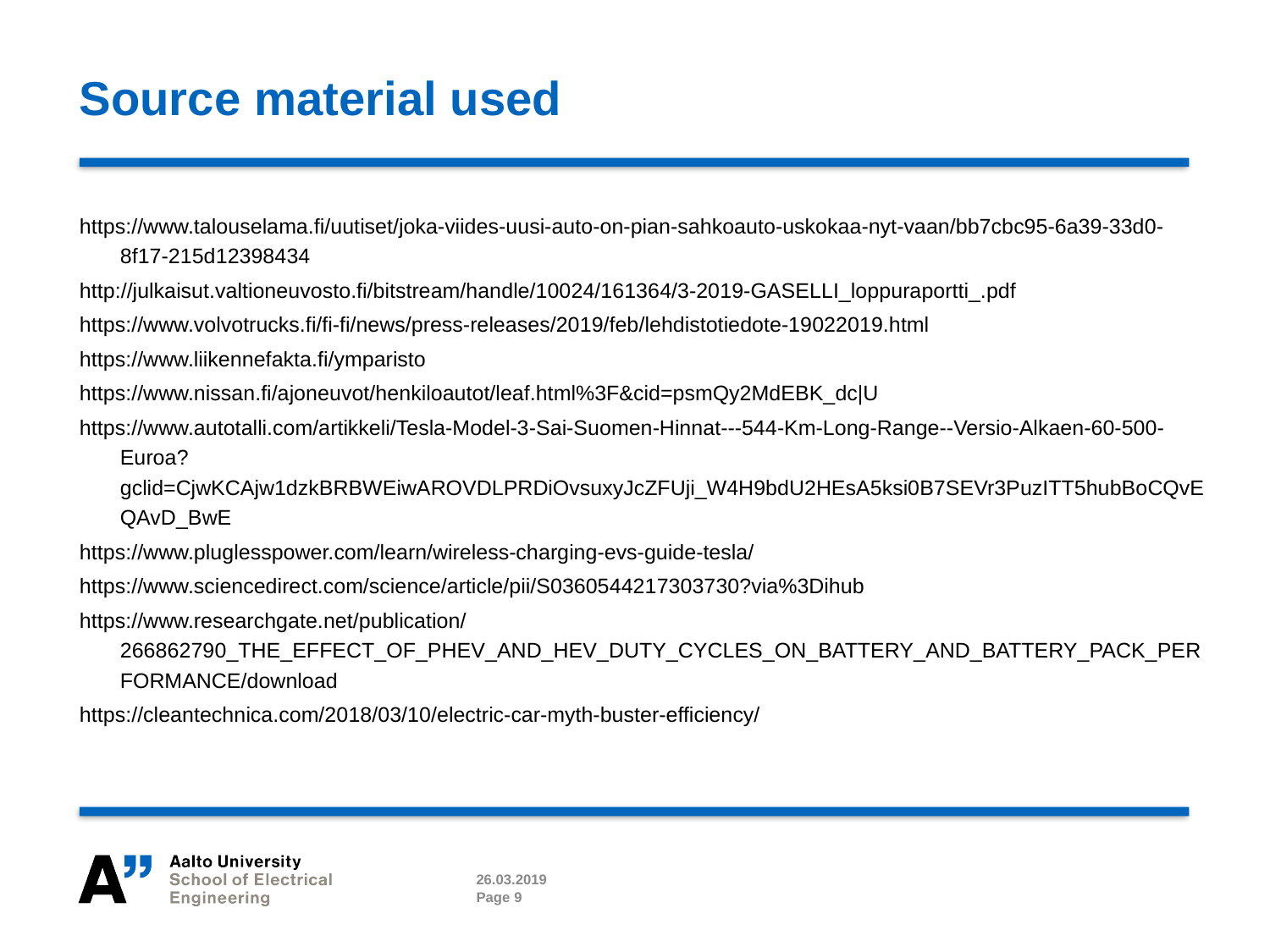

# Source material used
https://www.talouselama.fi/uutiset/joka-viides-uusi-auto-on-pian-sahkoauto-uskokaa-nyt-vaan/bb7cbc95-6a39-33d0-8f17-215d12398434
http://julkaisut.valtioneuvosto.fi/bitstream/handle/10024/161364/3-2019-GASELLI_loppuraportti_.pdf
https://www.volvotrucks.fi/fi-fi/news/press-releases/2019/feb/lehdistotiedote-19022019.html
https://www.liikennefakta.fi/ymparisto
https://www.nissan.fi/ajoneuvot/henkiloautot/leaf.html%3F&cid=psmQy2MdEBK_dc|U
https://www.autotalli.com/artikkeli/Tesla-Model-3-Sai-Suomen-Hinnat---544-Km-Long-Range--Versio-Alkaen-60-500-Euroa?gclid=CjwKCAjw1dzkBRBWEiwAROVDLPRDiOvsuxyJcZFUji_W4H9bdU2HEsA5ksi0B7SEVr3PuzITT5hubBoCQvEQAvD_BwE
https://www.pluglesspower.com/learn/wireless-charging-evs-guide-tesla/
https://www.sciencedirect.com/science/article/pii/S0360544217303730?via%3Dihub
https://www.researchgate.net/publication/266862790_THE_EFFECT_OF_PHEV_AND_HEV_DUTY_CYCLES_ON_BATTERY_AND_BATTERY_PACK_PERFORMANCE/download
https://cleantechnica.com/2018/03/10/electric-car-myth-buster-efficiency/

26.03.2019
Page 9